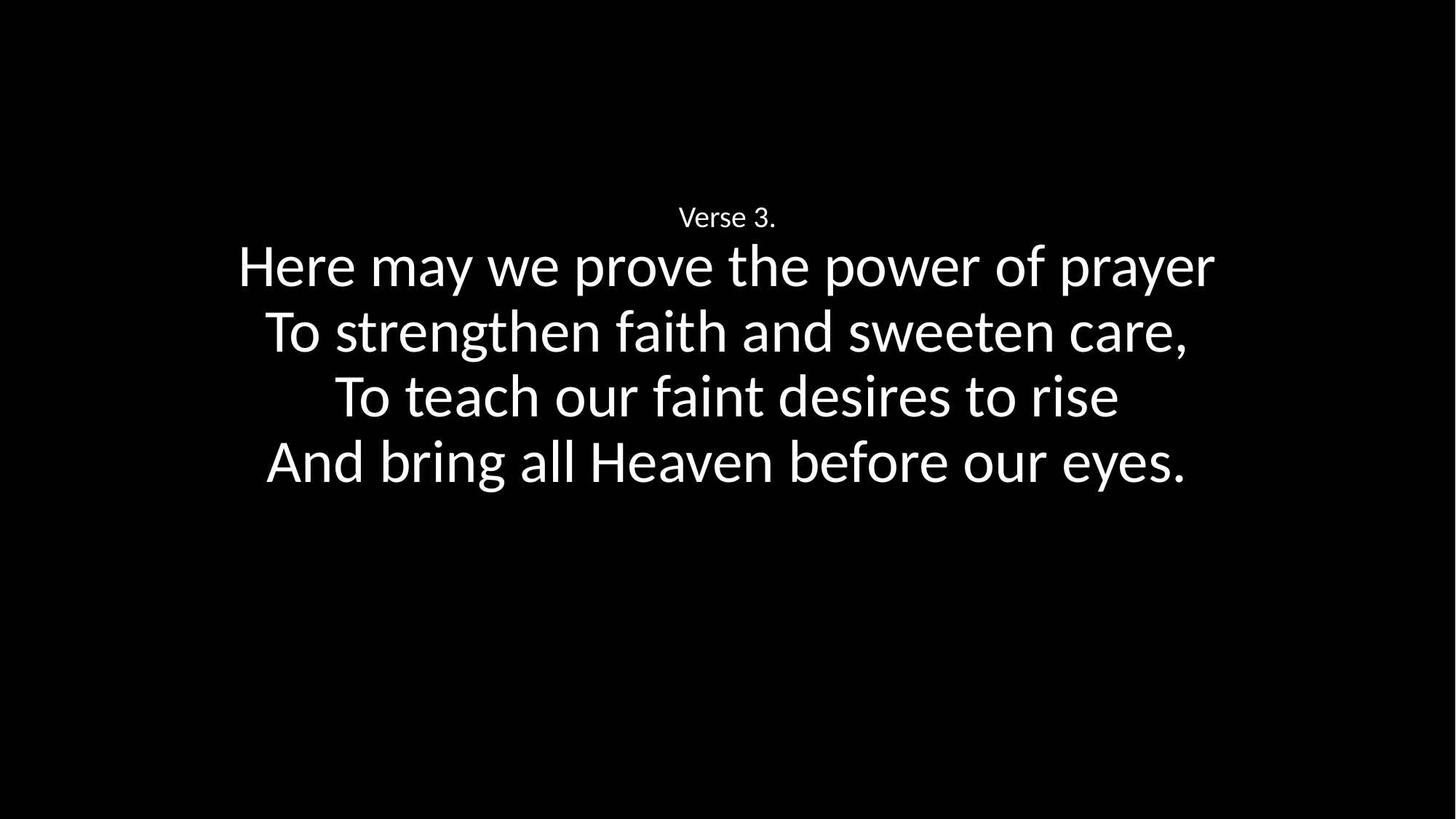

Verse 3.
Here may we prove the power of prayer
To strengthen faith and sweeten care,
To teach our faint desires to rise
And bring all Heaven before our eyes.